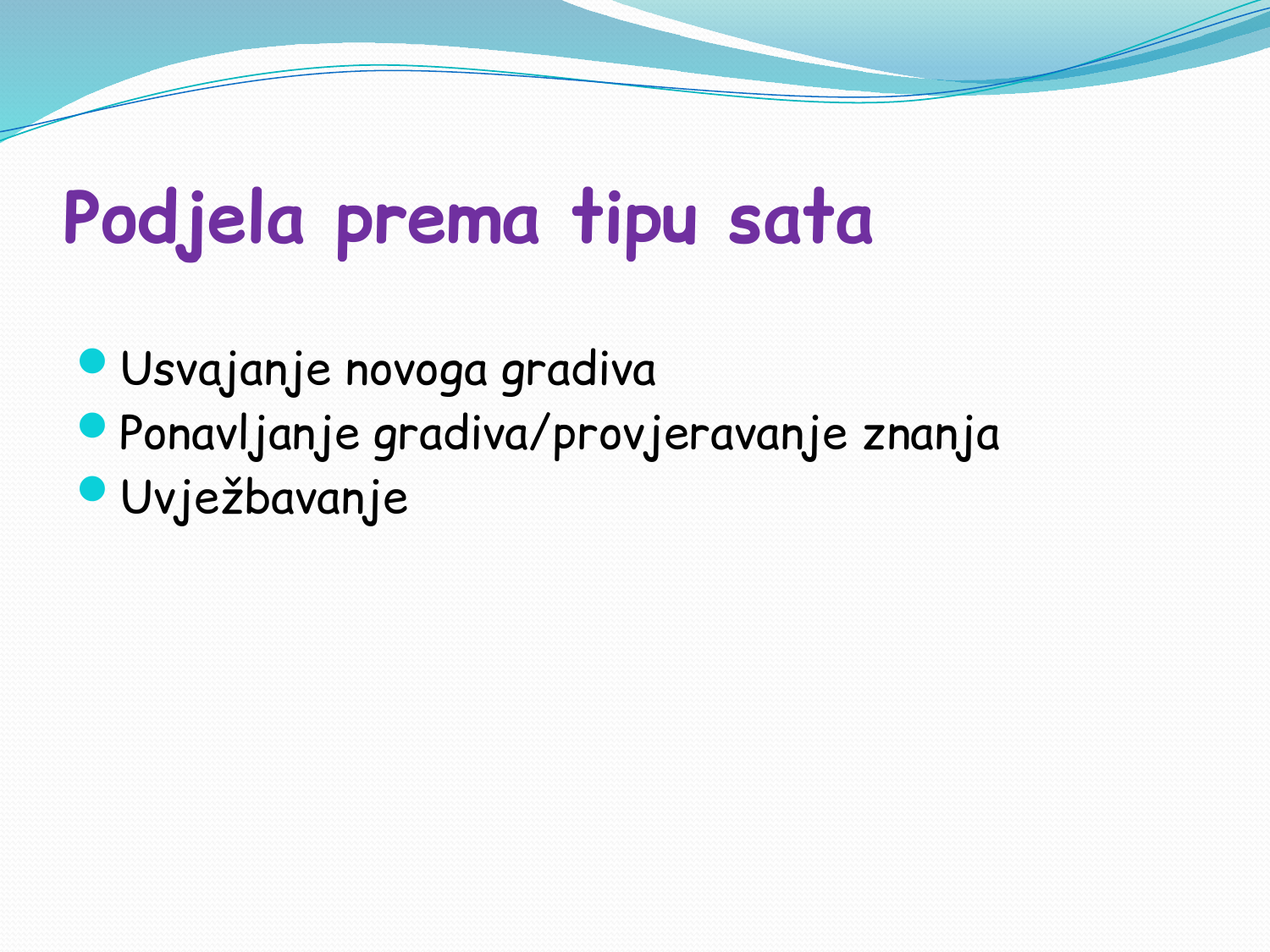

# Podjela prema tipu sata

Usvajanje novoga gradiva
Ponavljanje gradiva/provjeravanje znanja
Uvježbavanje